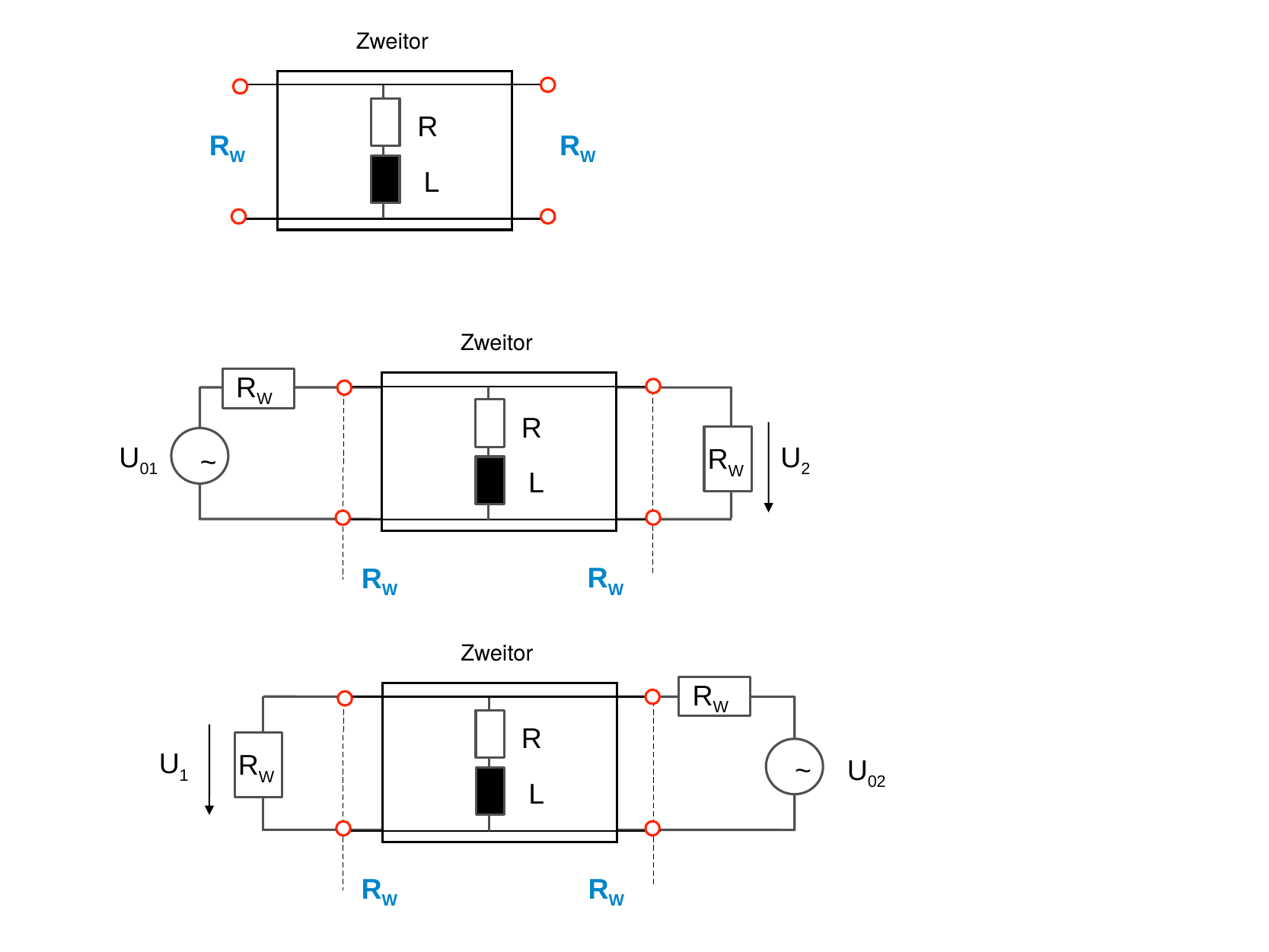

Zweitor

R

L

RW
RW
Zweitor
RW

R

RW

U01
U2
~
L

RW
RW
Zweitor
RW

R

RW

U1

~
U02
L

RW
RW